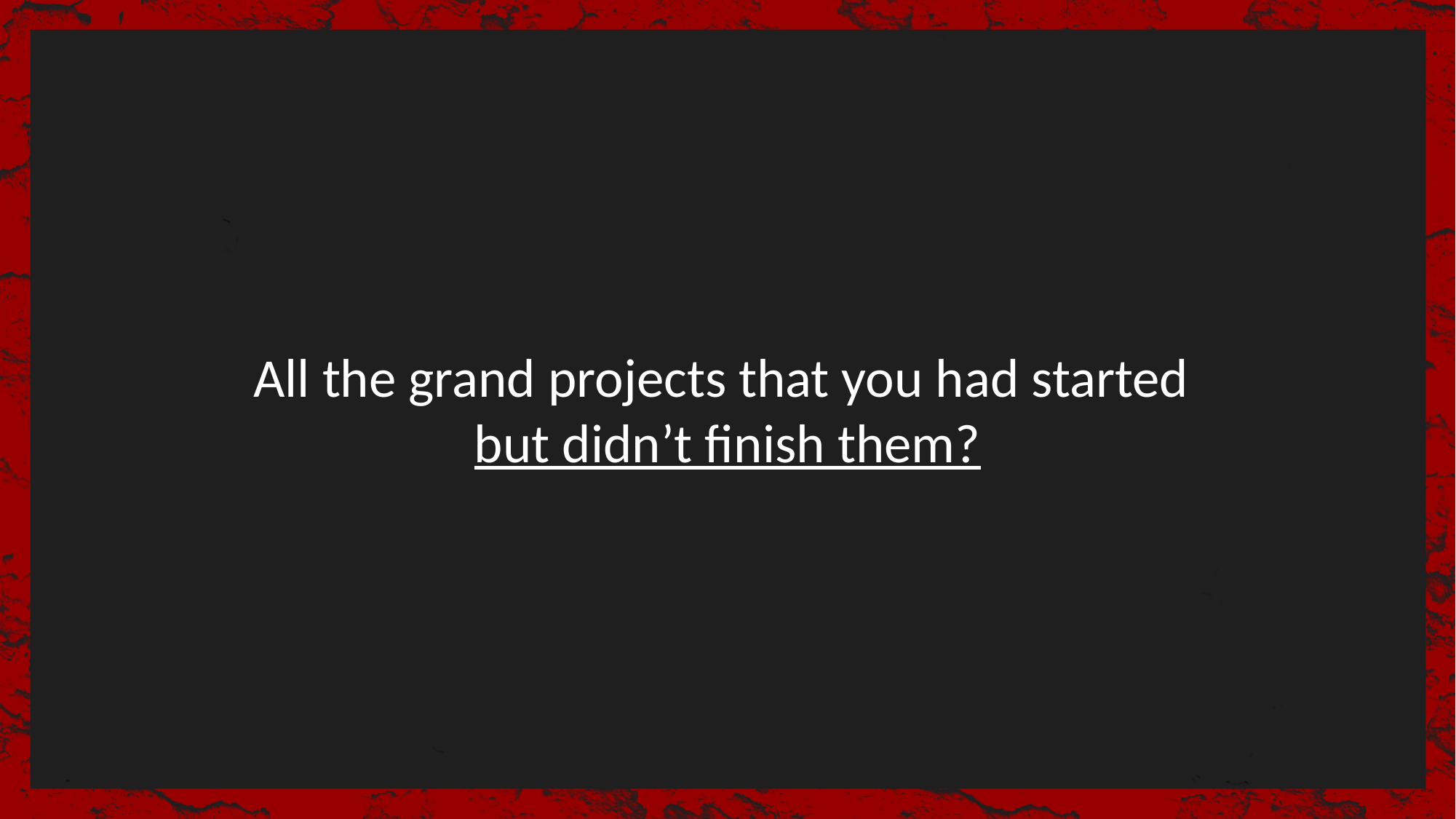

All the grand projects that you had started
but didn’t finish them?